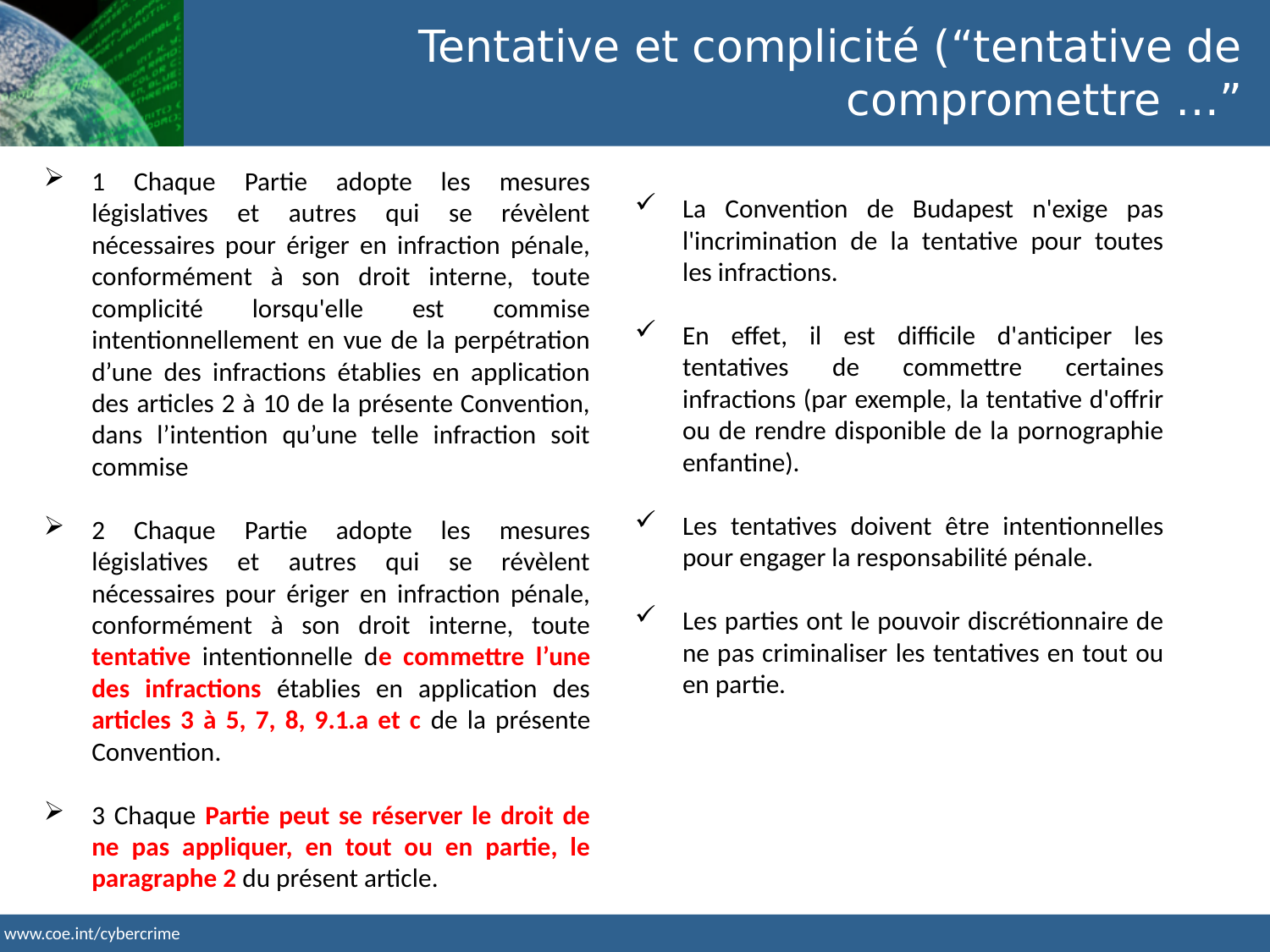

Tentative et complicité (“tentative de compromettre …”
1 Chaque Partie adopte les mesures législatives et autres qui se révèlent nécessaires pour ériger en infraction pénale, conformément à son droit interne, toute complicité lorsqu'elle est commise intentionnellement en vue de la perpétration d’une des infractions établies en application des articles 2 à 10 de la présente Convention, dans l’intention qu’une telle infraction soit commise

2 Chaque Partie adopte les mesures législatives et autres qui se révèlent nécessaires pour ériger en infraction pénale, conformément à son droit interne, toute tentative intentionnelle de commettre l’une des infractions établies en application des articles 3 à 5, 7, 8, 9.1.a et c de la présente Convention.

3 Chaque Partie peut se réserver le droit de ne pas appliquer, en tout ou en partie, le paragraphe 2 du présent article.
La Convention de Budapest n'exige pas l'incrimination de la tentative pour toutes les infractions.

En effet, il est difficile d'anticiper les tentatives de commettre certaines infractions (par exemple, la tentative d'offrir ou de rendre disponible de la pornographie enfantine).

Les tentatives doivent être intentionnelles pour engager la responsabilité pénale.

Les parties ont le pouvoir discrétionnaire de ne pas criminaliser les tentatives en tout ou en partie.